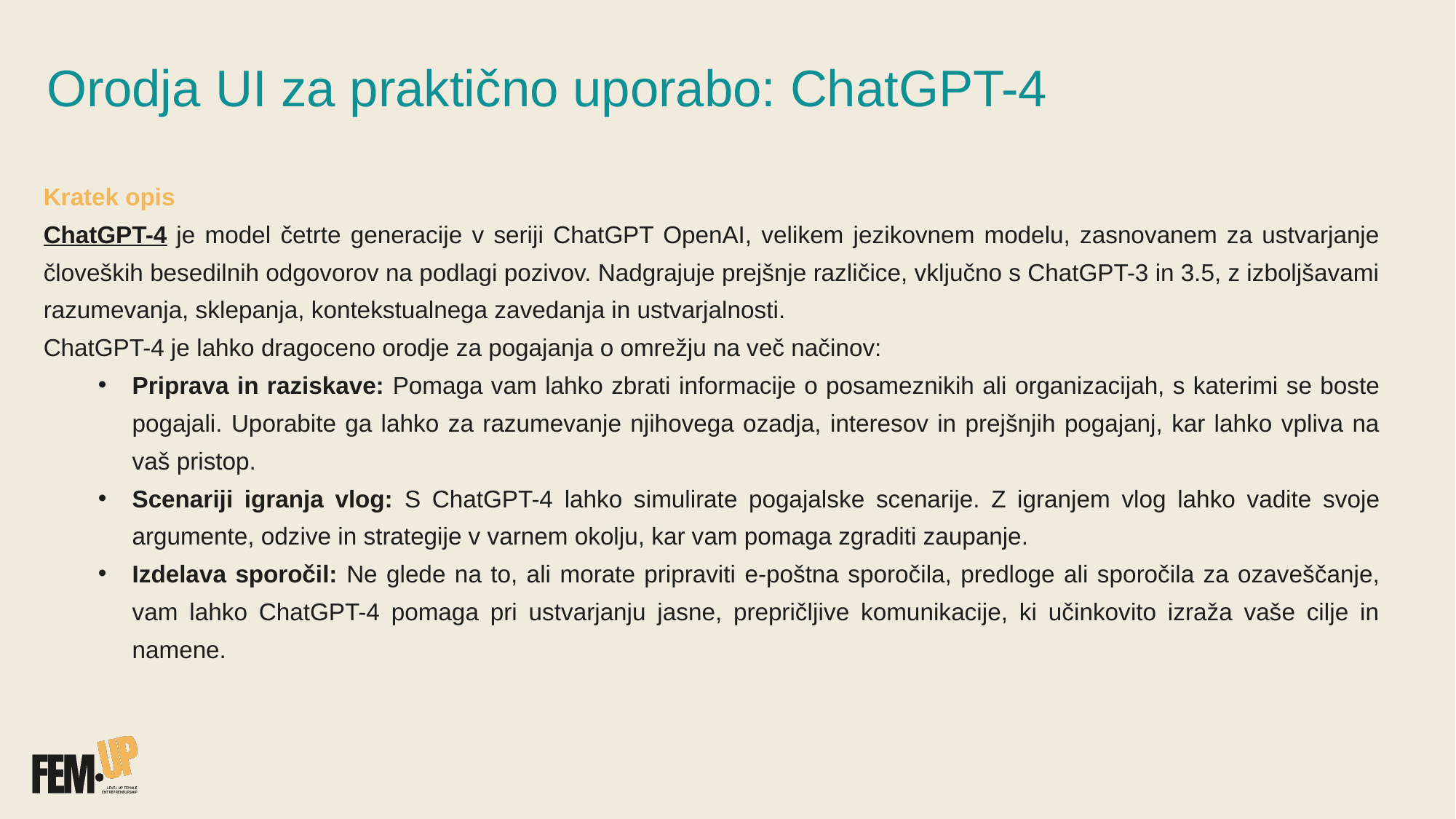

Orodja UI za praktično uporabo: ChatGPT-4
Kratek opis
ChatGPT-4 je model četrte generacije v seriji ChatGPT OpenAI, velikem jezikovnem modelu, zasnovanem za ustvarjanje človeških besedilnih odgovorov na podlagi pozivov. Nadgrajuje prejšnje različice, vključno s ChatGPT-3 in 3.5, z izboljšavami razumevanja, sklepanja, kontekstualnega zavedanja in ustvarjalnosti.
ChatGPT-4 je lahko dragoceno orodje za pogajanja o omrežju na več načinov:
Priprava in raziskave: Pomaga vam lahko zbrati informacije o posameznikih ali organizacijah, s katerimi se boste pogajali. Uporabite ga lahko za razumevanje njihovega ozadja, interesov in prejšnjih pogajanj, kar lahko vpliva na vaš pristop.
Scenariji igranja vlog: S ChatGPT-4 lahko simulirate pogajalske scenarije. Z igranjem vlog lahko vadite svoje argumente, odzive in strategije v varnem okolju, kar vam pomaga zgraditi zaupanje.
Izdelava sporočil: Ne glede na to, ali morate pripraviti e-poštna sporočila, predloge ali sporočila za ozaveščanje, vam lahko ChatGPT-4 pomaga pri ustvarjanju jasne, prepričljive komunikacije, ki učinkovito izraža vaše cilje in namene.